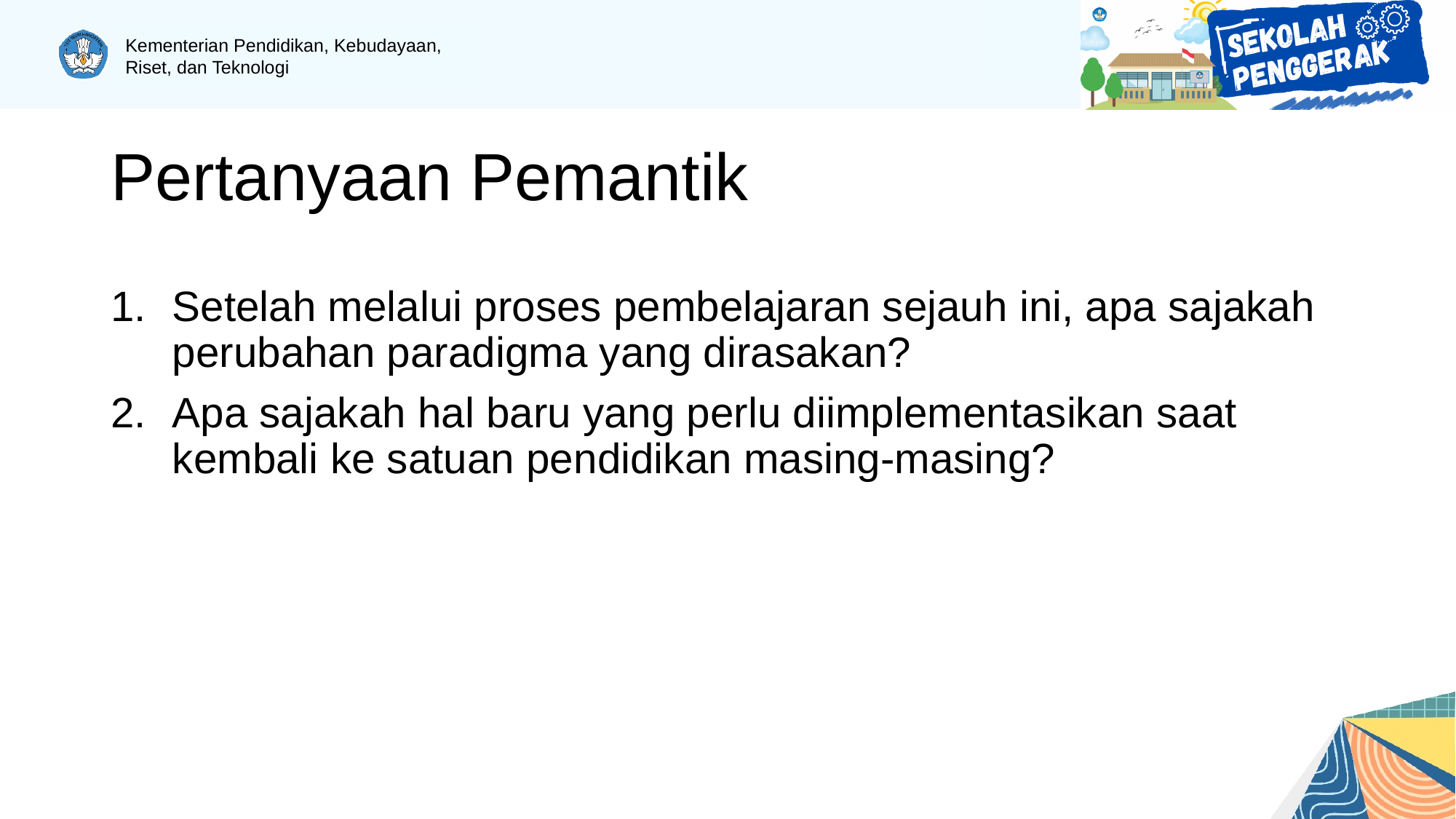

# Pertanyaan Pemantik
Setelah melalui proses pembelajaran sejauh ini, apa sajakah perubahan paradigma yang dirasakan?
Apa sajakah hal baru yang perlu diimplementasikan saat kembali ke satuan pendidikan masing-masing?